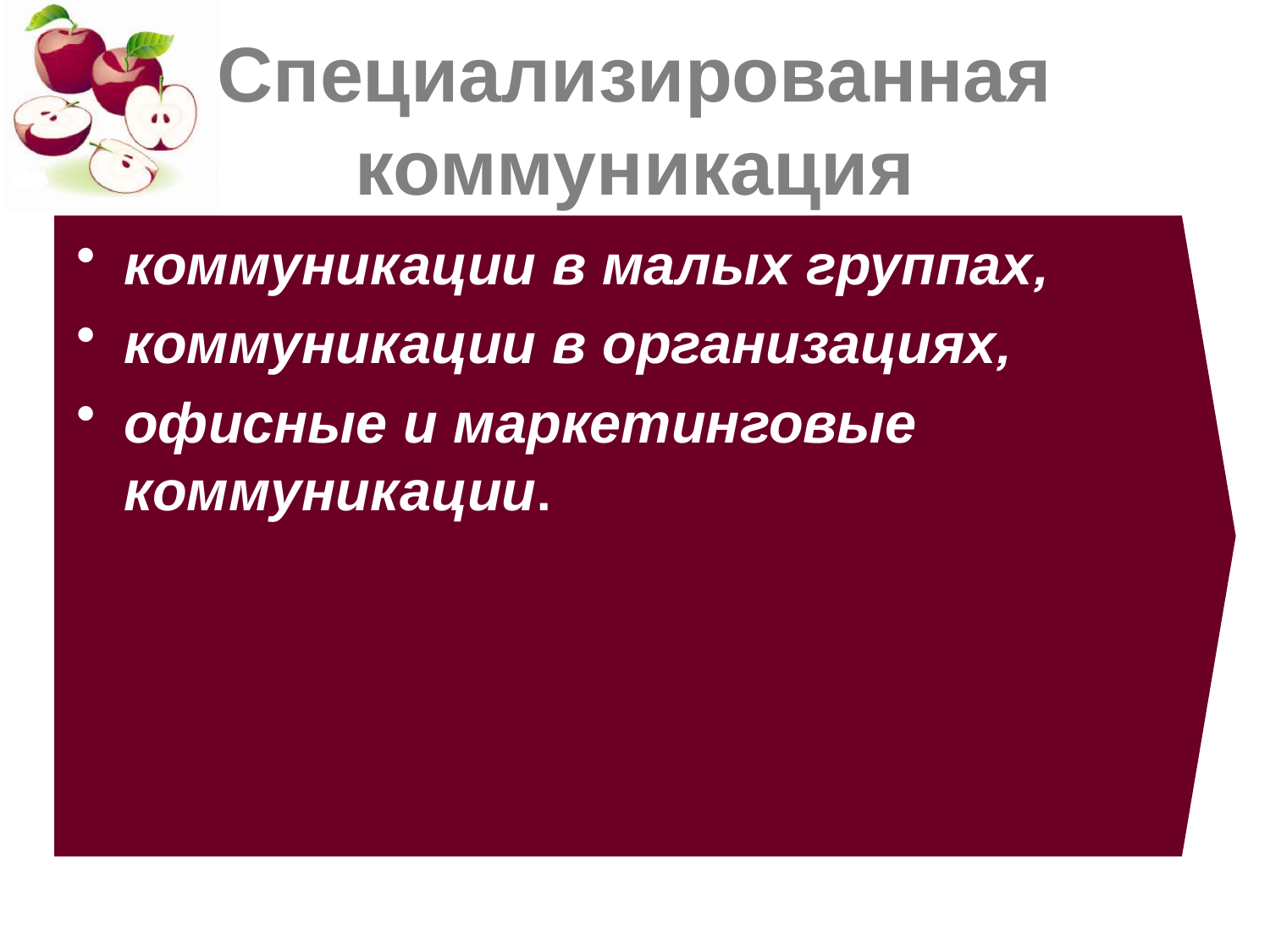

# Специализированная коммуникация
коммуникации в малых группах,
коммуникации в организациях,
офисные и маркетинговые коммуникации.